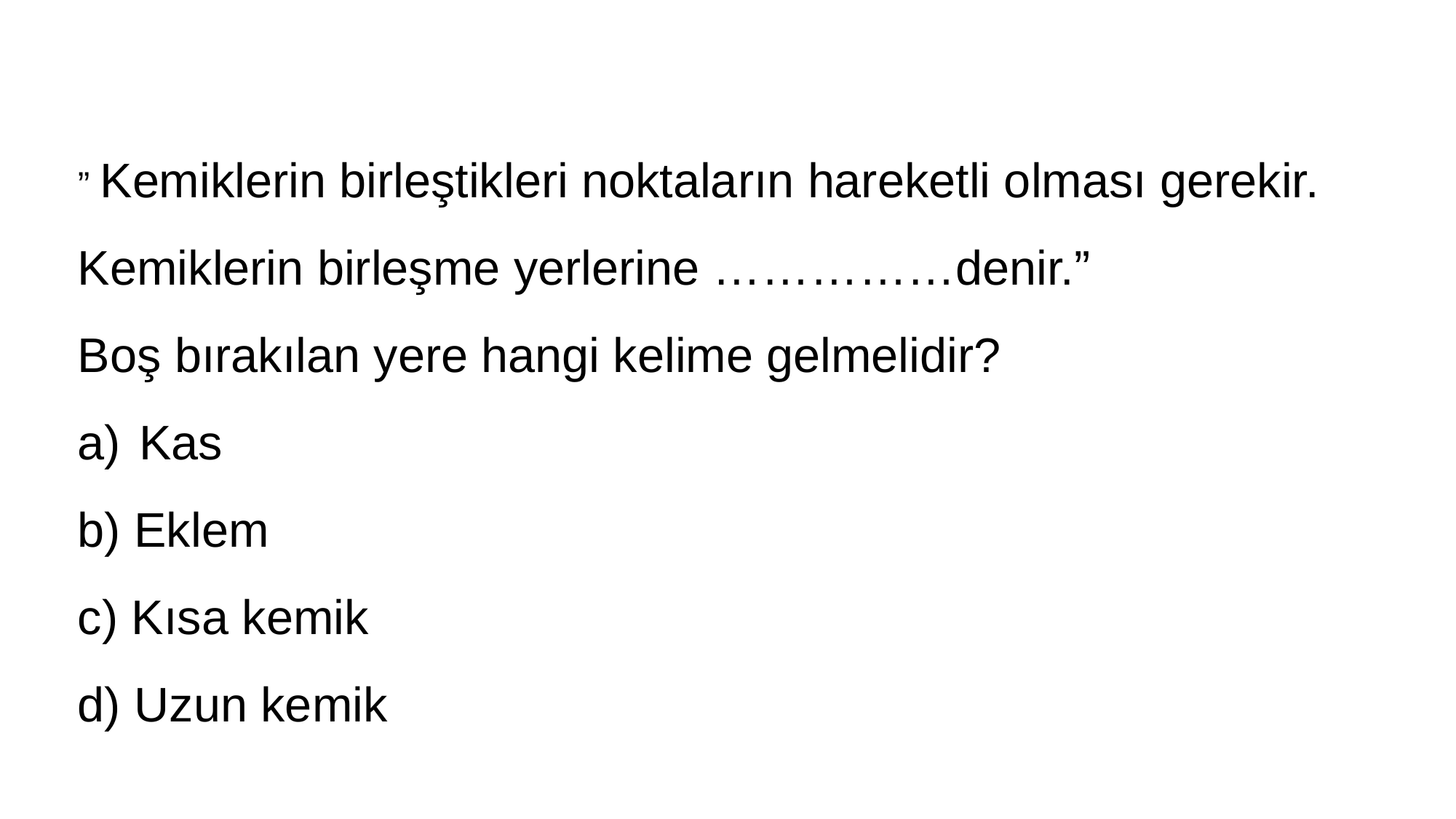

” Kemiklerin birleştikleri noktaların hareketli olması gerekir. Kemiklerin birleşme yerlerine ……………denir.”
Boş bırakılan yere hangi kelime gelmelidir?
Kas
b) Eklem
c) Kısa kemik
d) Uzun kemik